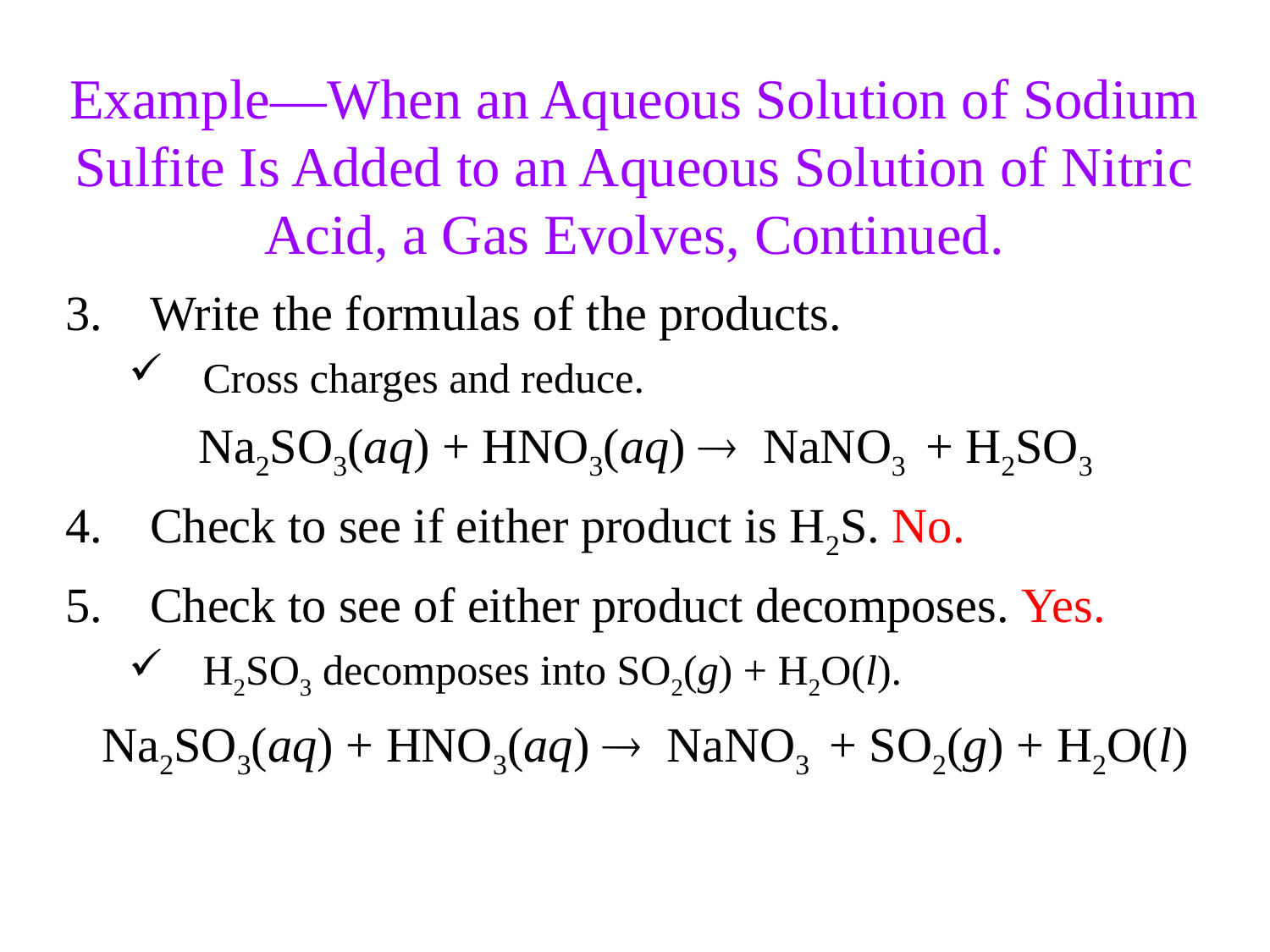

Example—When an Aqueous Solution of Sodium Sulfite Is Added to an Aqueous Solution of Nitric Acid, a Gas Evolves, Continued.
Write the formulas of the products.
Cross charges and reduce.
Na2SO3(aq) + HNO3(aq) → NaNO3  + H2SO3
Check to see if either product is H2S. No.
Check to see of either product decomposes. Yes.
H2SO3 decomposes into SO2(g) + H2O(l).
Na2SO3(aq) + HNO3(aq) → NaNO3  + SO2(g) + H2O(l)